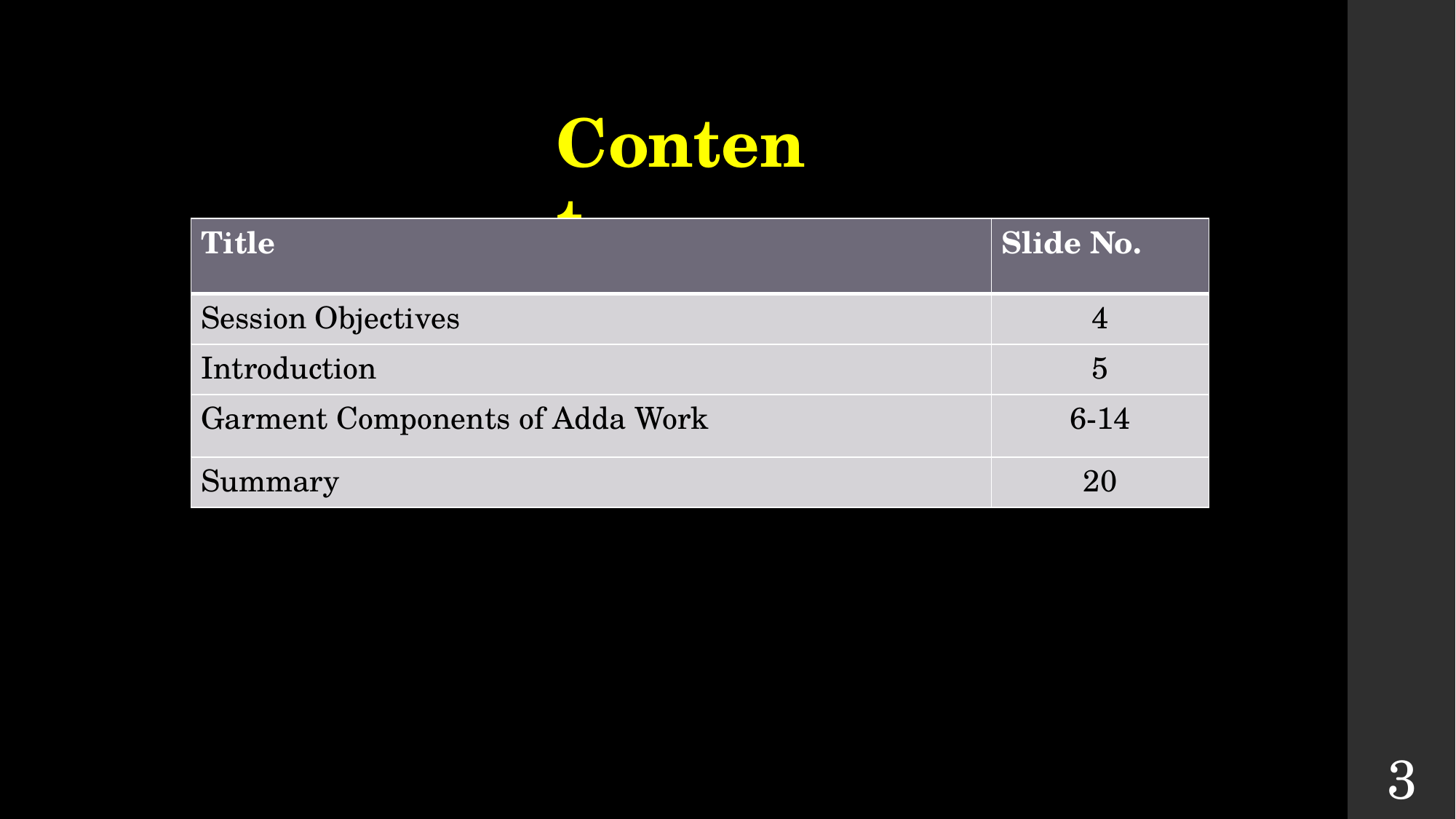

Content
| Title | Slide No. |
| --- | --- |
| Session Objectives | 4 |
| Introduction | 5 |
| Garment Components of Adda Work | 6-14 |
| Summary | 20 |
3